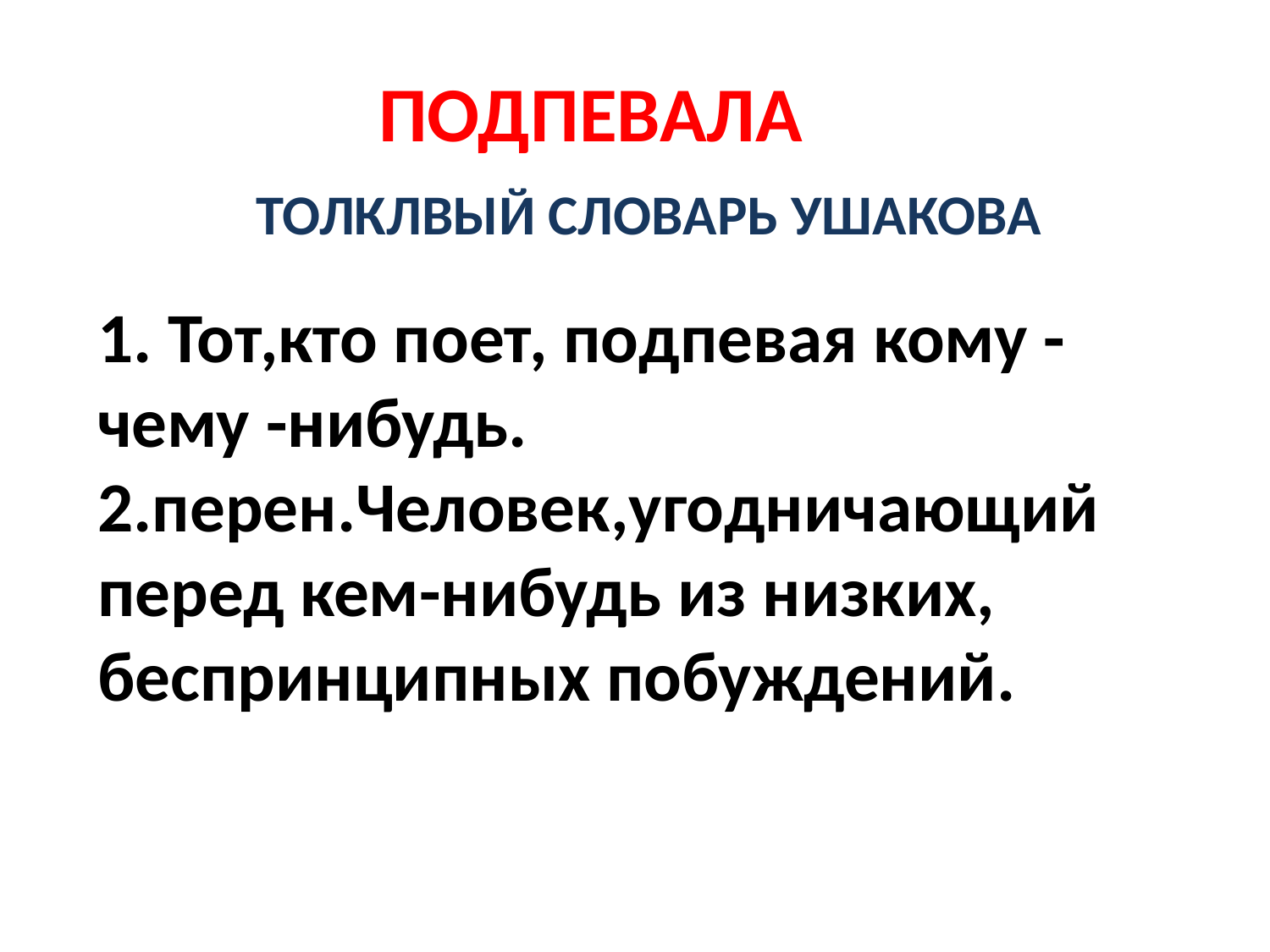

ПОДПЕВАЛА
         ТОЛКЛВЫЙ СЛОВАРЬ УШАКОВА
1. Тот,кто поет, подпевая кому -чему -нибудь.
2.перен.Человек,угодничающий перед кем-нибудь из низких, беспринципных побуждений.